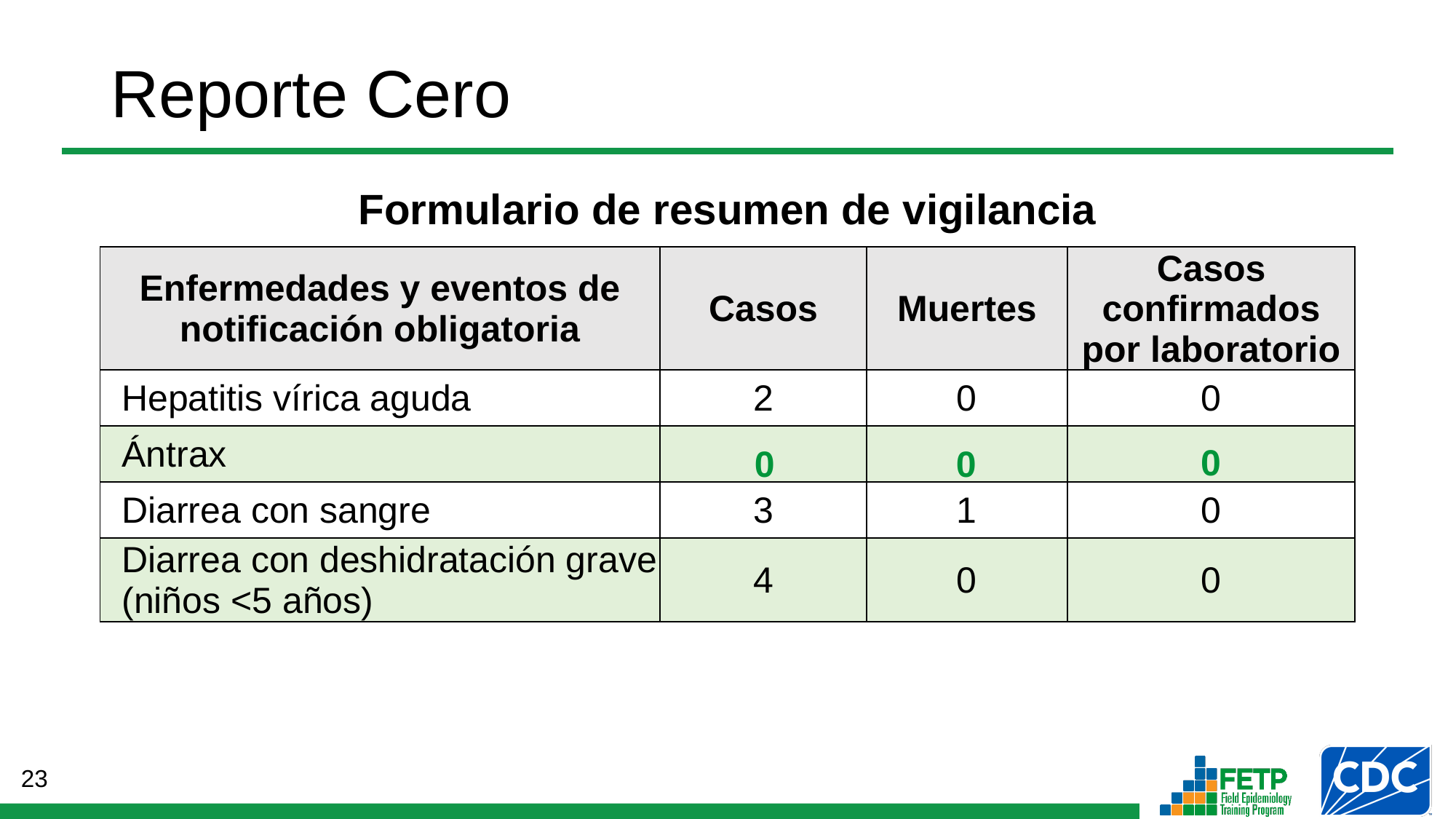

# Reporte Cero
Formulario de resumen de vigilancia
| Enfermedades y eventos de notificación obligatoria | Casos | Muertes | Casos confirmados por laboratorio |
| --- | --- | --- | --- |
| Hepatitis vírica aguda | 2 | 0 | 0 |
| Ántrax |  |  |  |
| Diarrea con sangre | 3 | 1 | 0 |
| Diarrea con deshidratación grave (niños <5 años) | 4 | 0 | 0 |
0
0
0